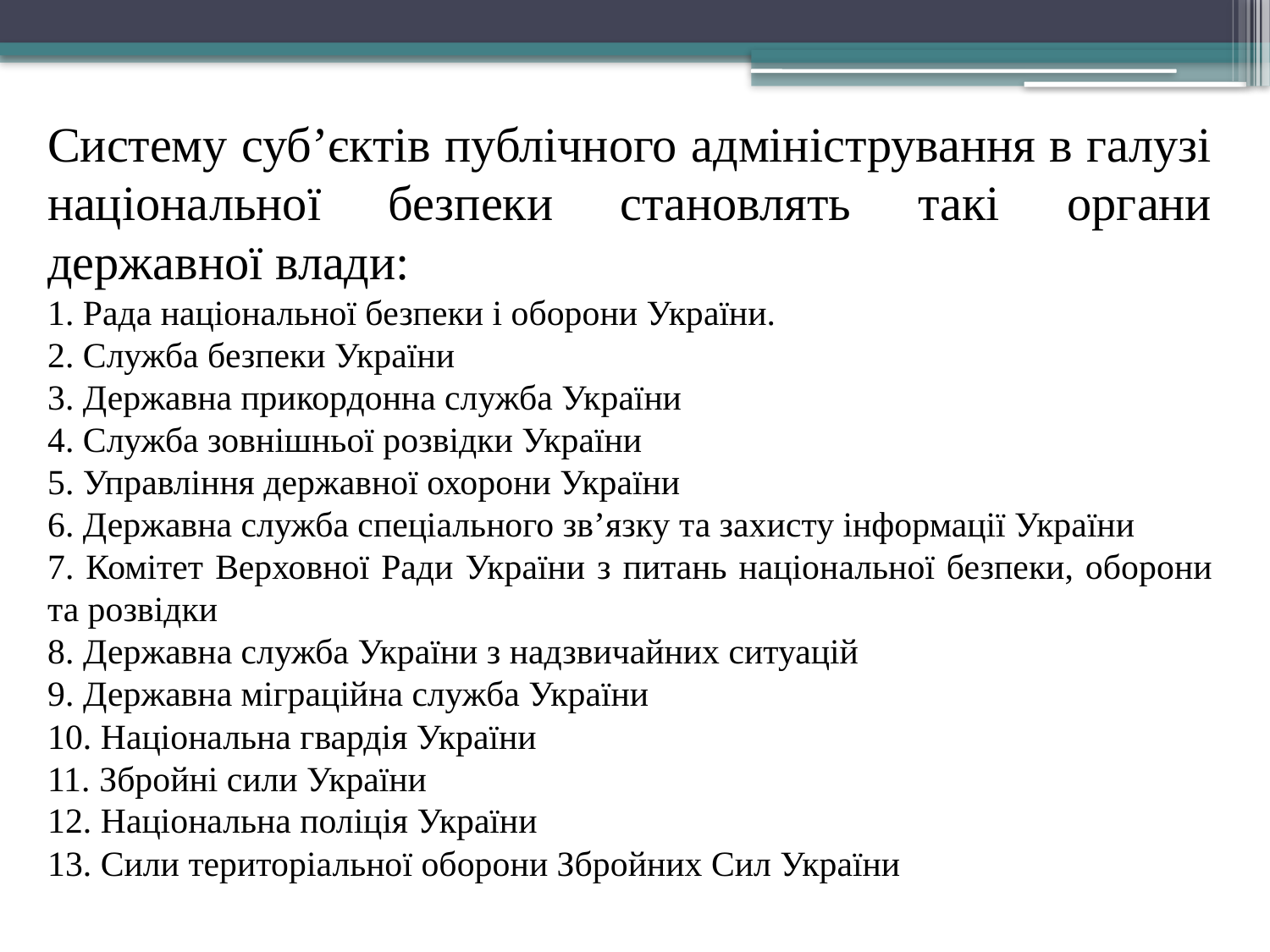

Систему суб’єктів публічного адміністрування в галузі національної безпеки становлять такі органи державної влади:
1. Рада національної безпеки і оборони України.
2. Служба безпеки України
3. Державна прикордонна служба України
4. Служба зовнішньої розвідки України
5. Управління державної охорони України
6. Державна служба спеціального зв’язку та захисту інформації України
7. Комітет Верховної Ради України з питань національної безпеки, оборони та розвідки
8. Державна служба України з надзвичайних ситуацій
9. Державна міграційна служба України
10. Національна гвардія України
11. Збройні сили України
12. Національна поліція України
13. Сили територіальної оборони Збройних Сил України